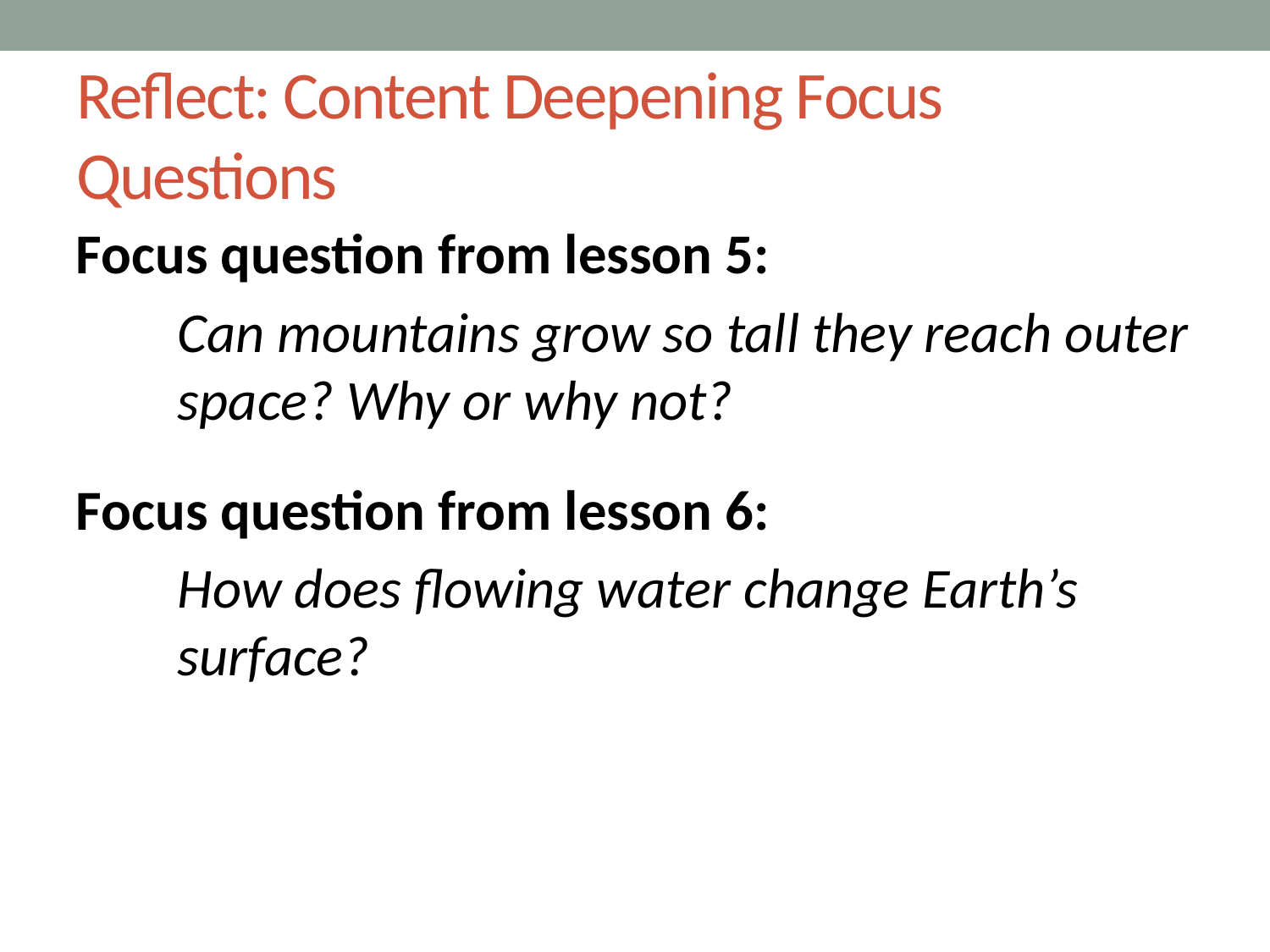

# Reflect: Content Deepening Focus Questions
Focus question from lesson 5:
Can mountains grow so tall they reach outer space? Why or why not?
Focus question from lesson 6:
How does flowing water change Earth’s surface?